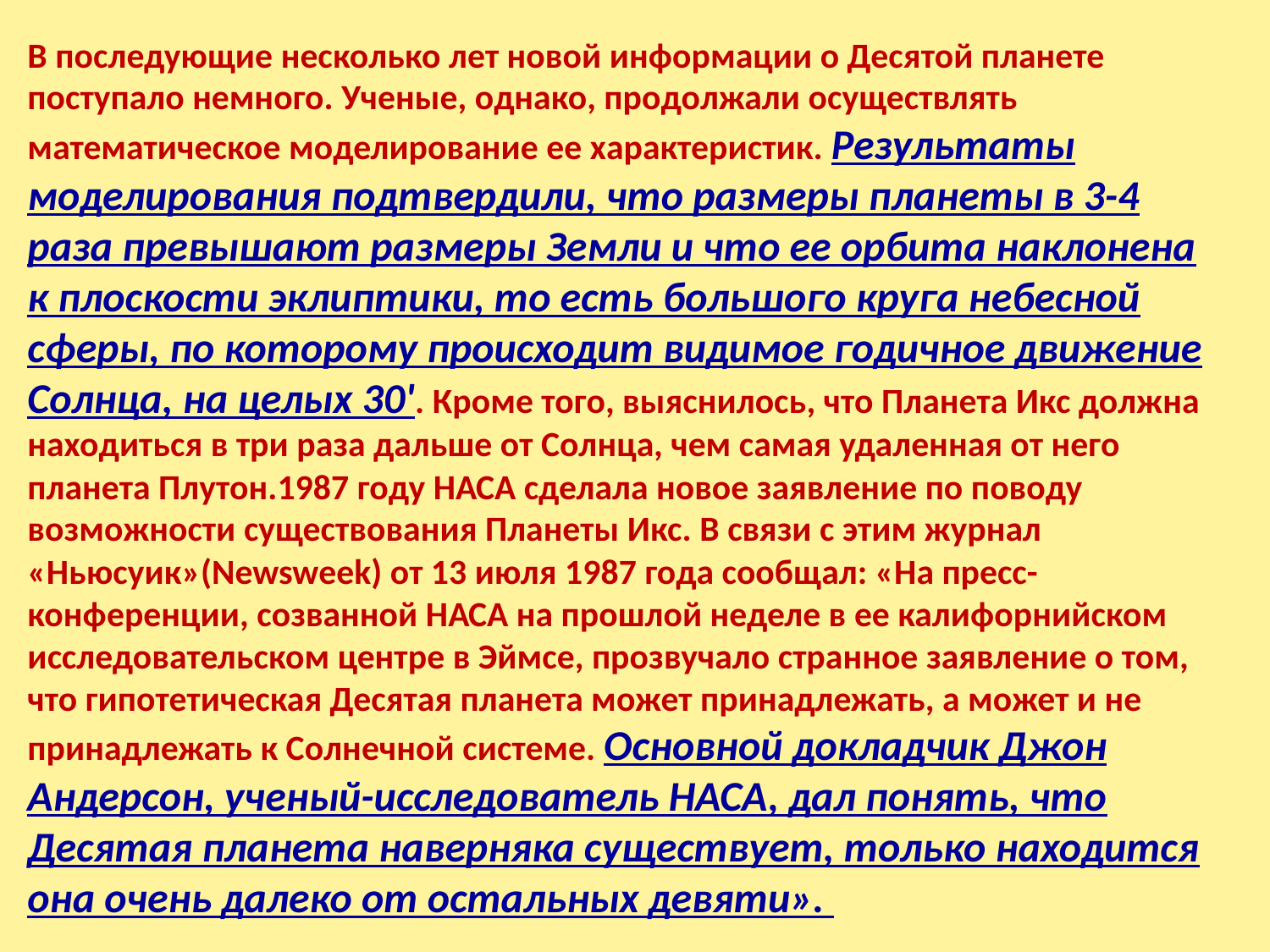

В последующие несколько лет новой информации о Десятой планете поступало немного. Ученые, однако, продолжали осуществлять математическое моделирование ее характеристик. Результаты моделирования подтвердили, что размеры планеты в 3-4 раза превышают размеры Земли и что ее орбита наклонена к плоскости эклиптики, то есть большого круга небесной сферы, по которому происходит видимое годичное движение Солнца, на целых 30'. Кроме того, выяснилось, что Планета Икс должна находиться в три раза дальше от Солнца, чем самая удаленная от него планета Плутон.1987 году НАСА сделала новое заявление по поводу возможности существования Планеты Икс. В связи с этим журнал «Ньюсуик»(Newsweek) от 13 июля 1987 года сообщал: «На пресс-конференции, созванной НАСА на прошлой неделе в ее калифорнийском исследовательском центре в Эймсе, прозвучало странное заявление о том, что гипотетическая Десятая планета может принадлежать, а может и не принадлежать к Солнечной системе. Основной докладчик Джон Андерсон, ученый-исследователь НАСА, дал понять, что Десятая планета наверняка существует, только находится она очень далеко от остальных девяти».